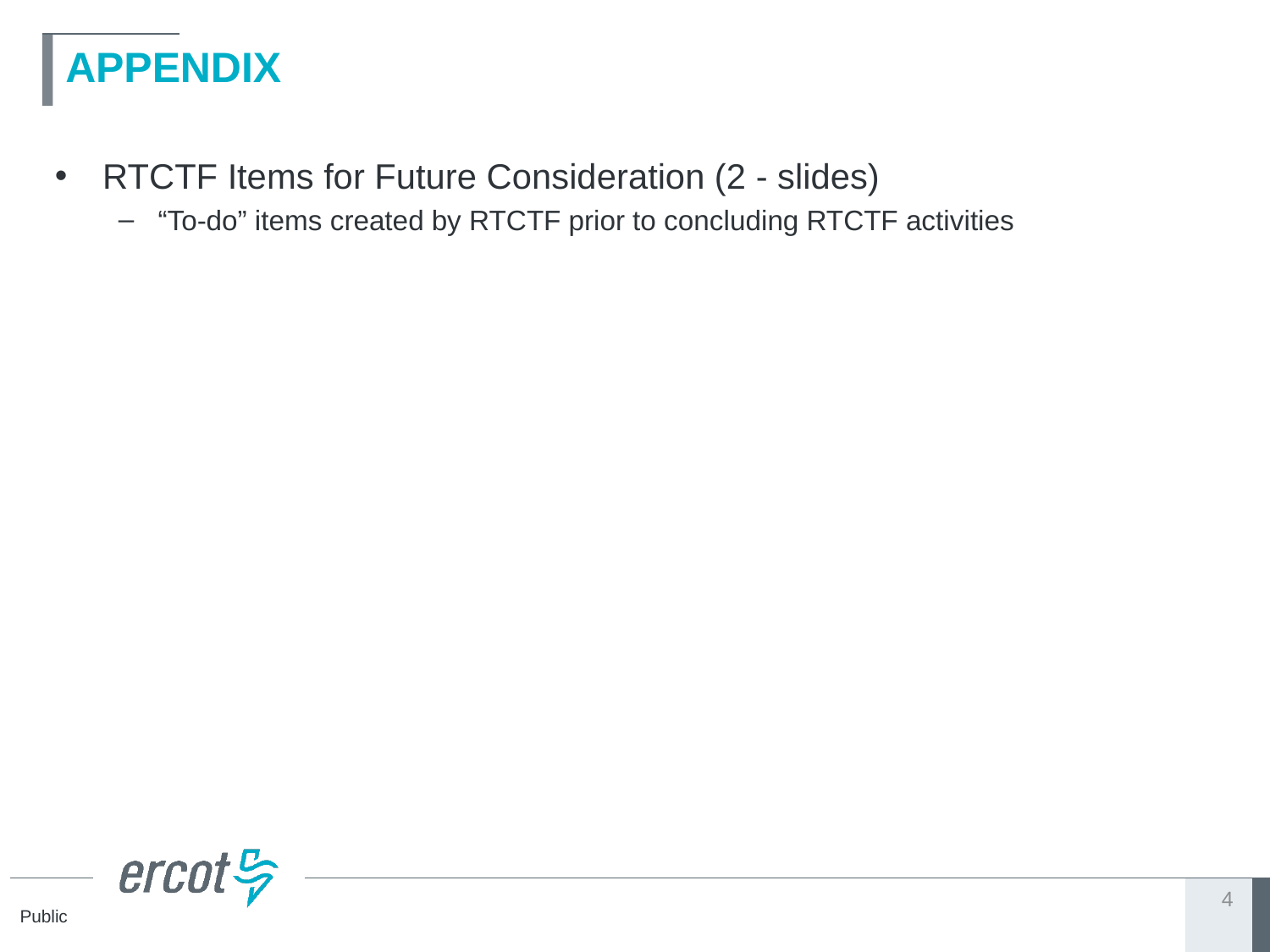

# APPENDIX
RTCTF Items for Future Consideration (2 - slides)
“To-do” items created by RTCTF prior to concluding RTCTF activities